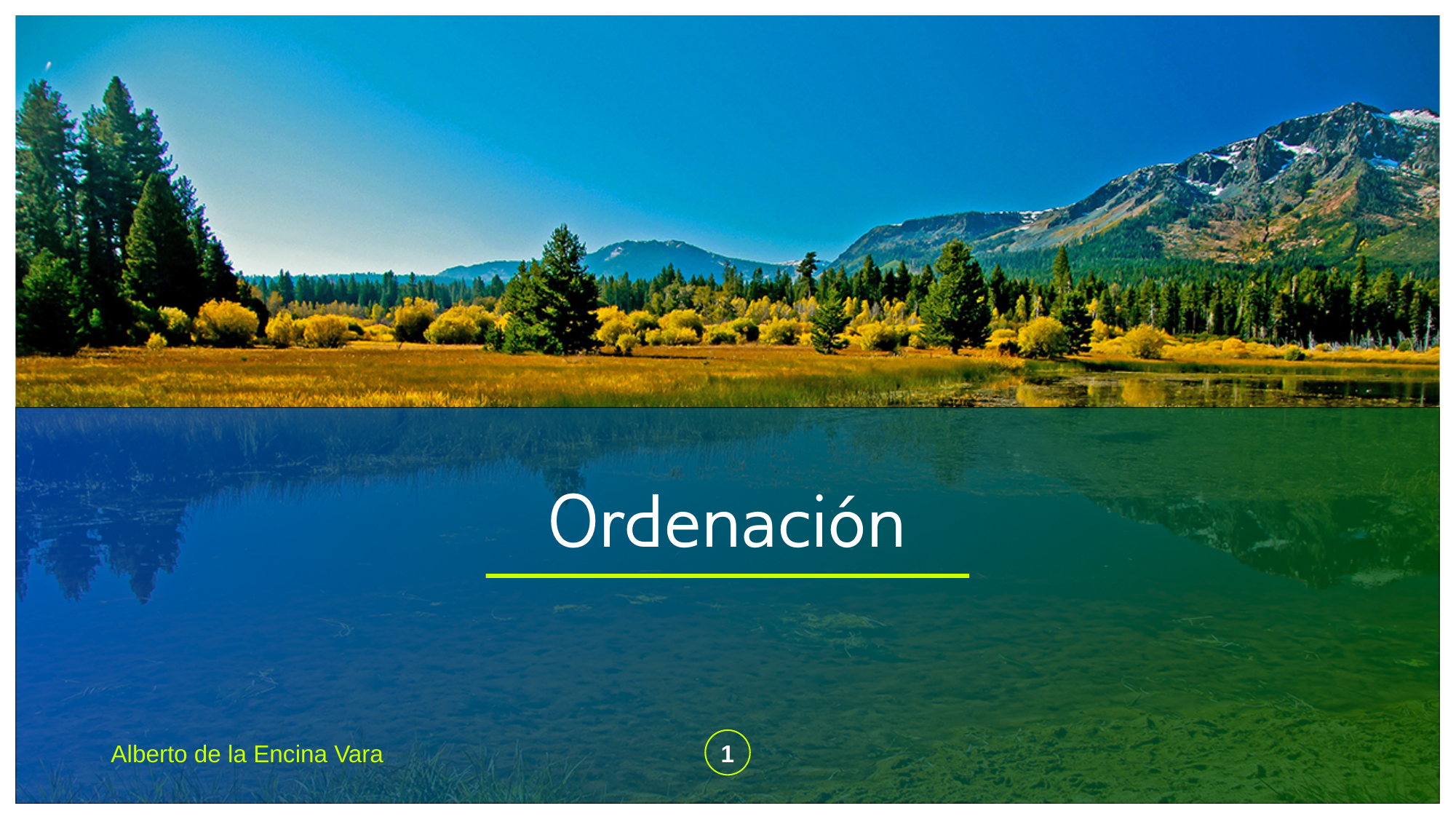

# Ordenación

Alberto de la Encina Vara
1